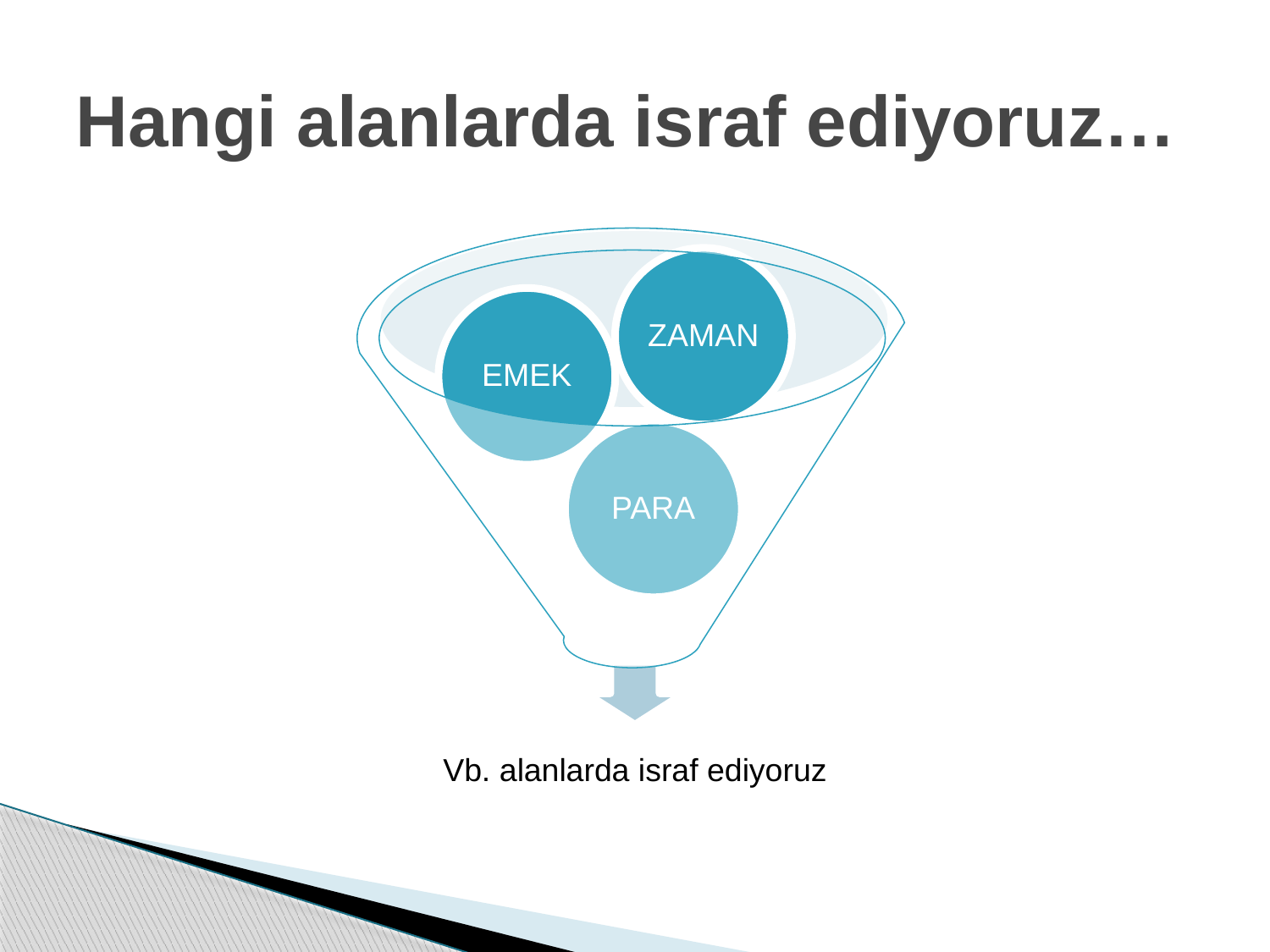

# Hangi alanlarda israf ediyoruz…
Vb. alanlarda israf ediyoruz
PARA
EMEK
ZAMAN